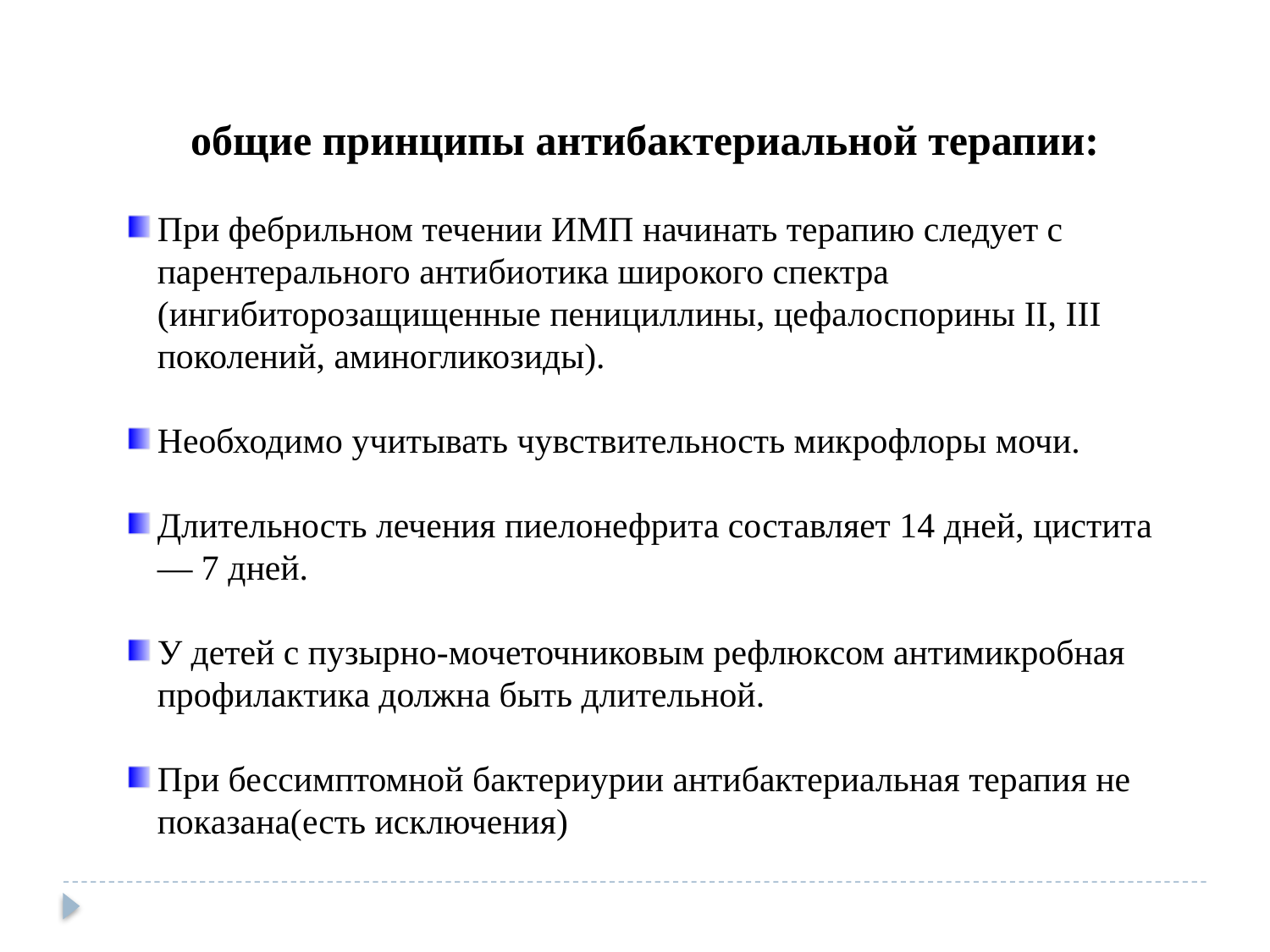

общие принципы антибактериальной терапии:

При фебрильном течении ИМП начинать терапию следует с парентерального антибиотика широкого спектра (ингибиторозащищенные пенициллины, цефалоспорины II, III поколений, аминогликозиды).

Необходимо учитывать чувствительность микрофлоры мочи.

Длительность лечения пиелонефрита составляет 14 дней, цистита — 7 дней.

У детей с пузырно-мочеточниковым рефлюксом антимикробная профилактика должна быть длительной.

При бессимптомной бактериурии антибактериальная терапия не показана(есть исключения)